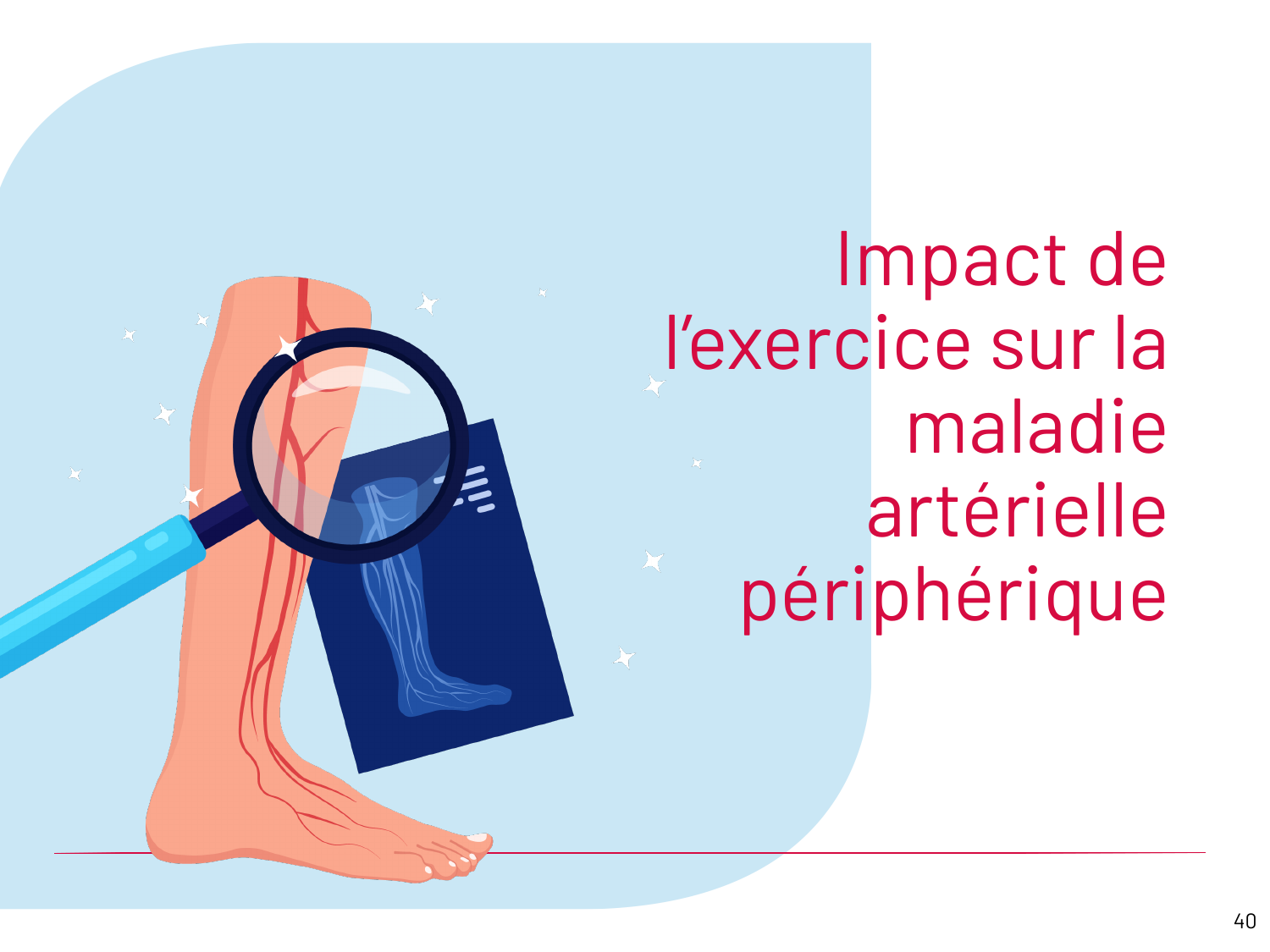

# Impact de l’exercice sur la maladie artérielle périphérique
40